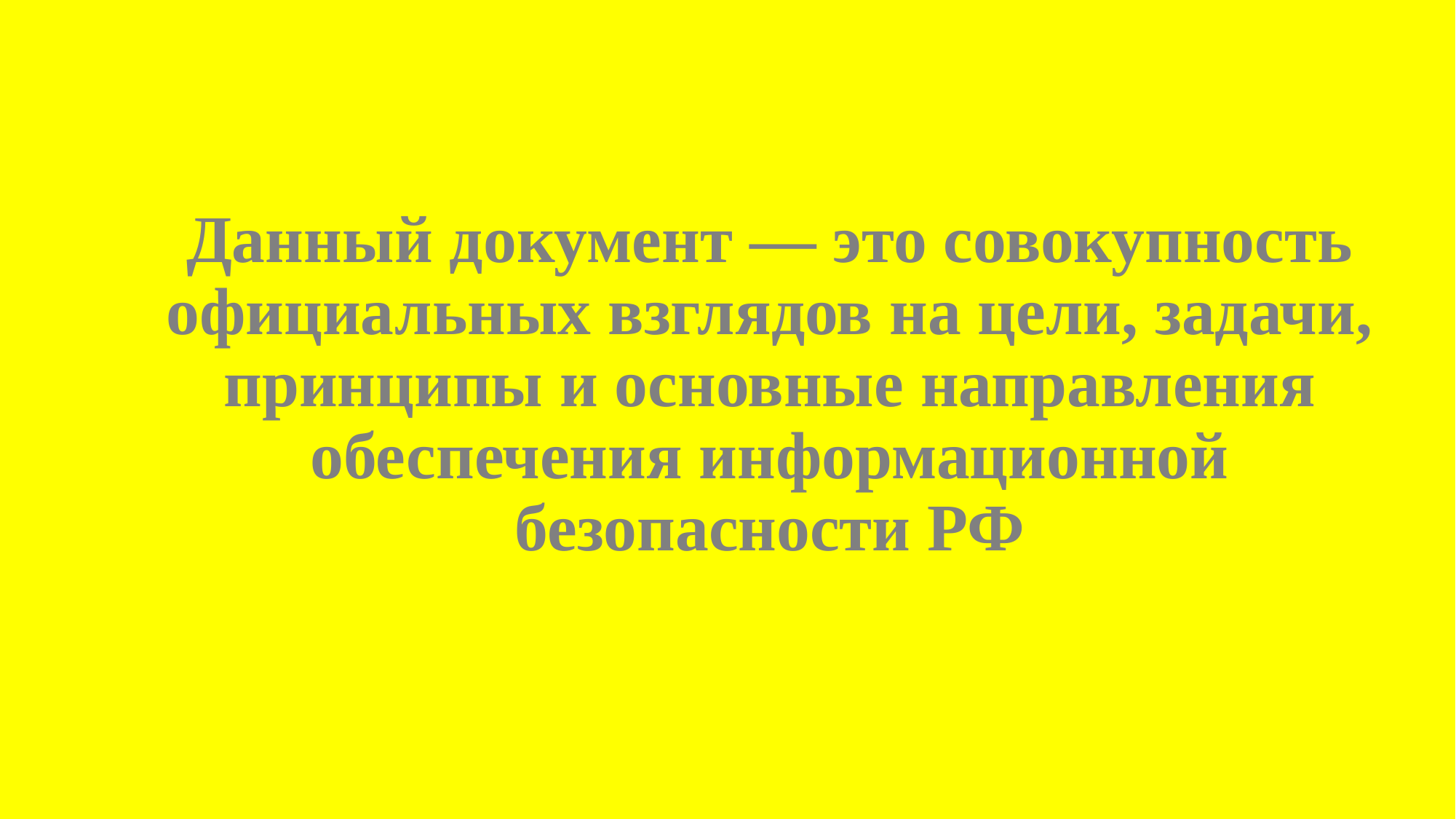

# Данный документ — это совокупность официальных взглядов на цели, задачи, принципы и основные направления обеспечения информационной безопасности РФ